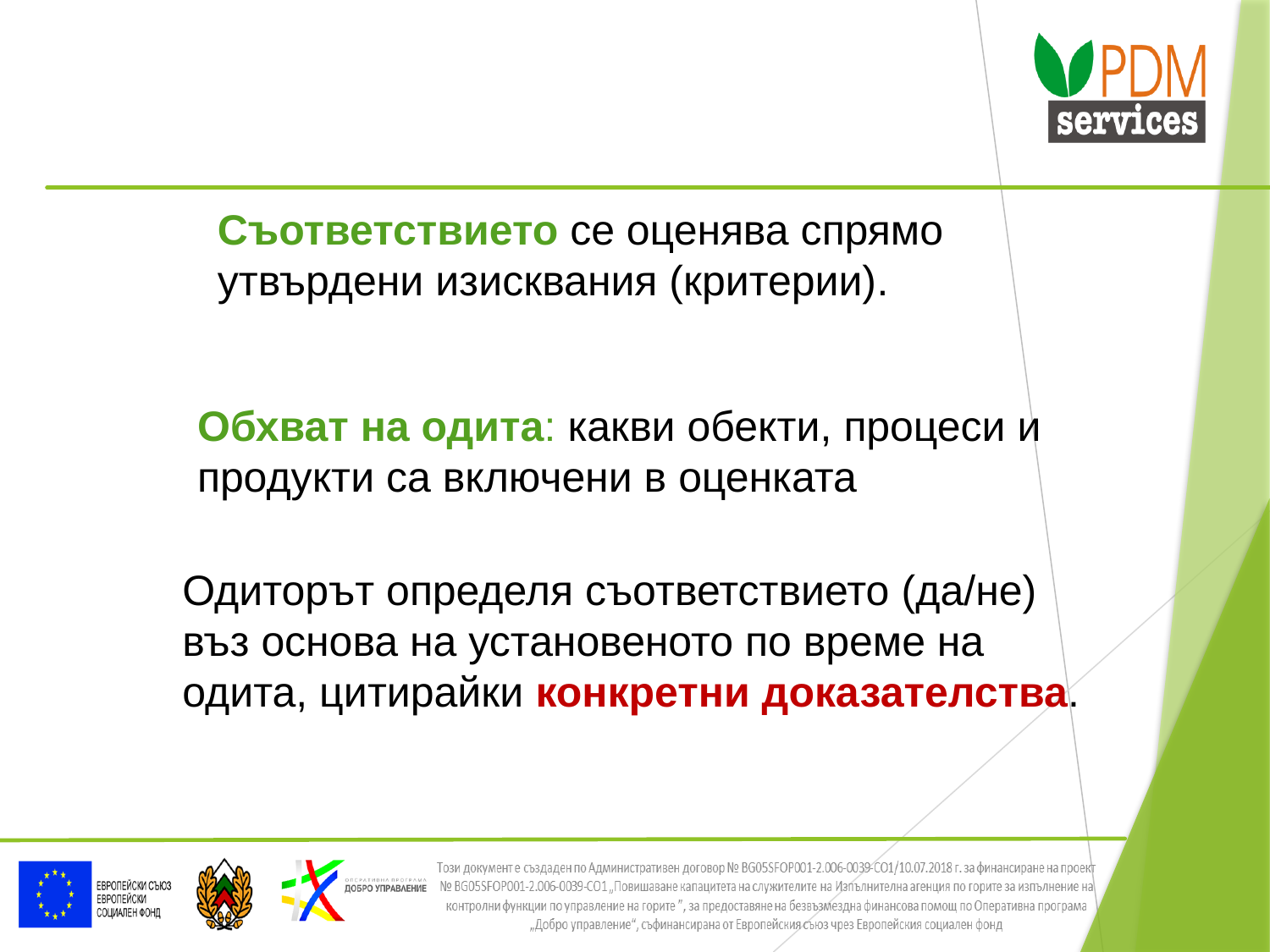

Съответствието се оценява спрямо утвърдени изисквания (критерии).
Обхват на одита: какви обекти, процеси и продукти са включени в оценката

Одиторът определя съответствието (да/не) въз основа на установеното по време на одита, цитирайки конкретни доказателства.